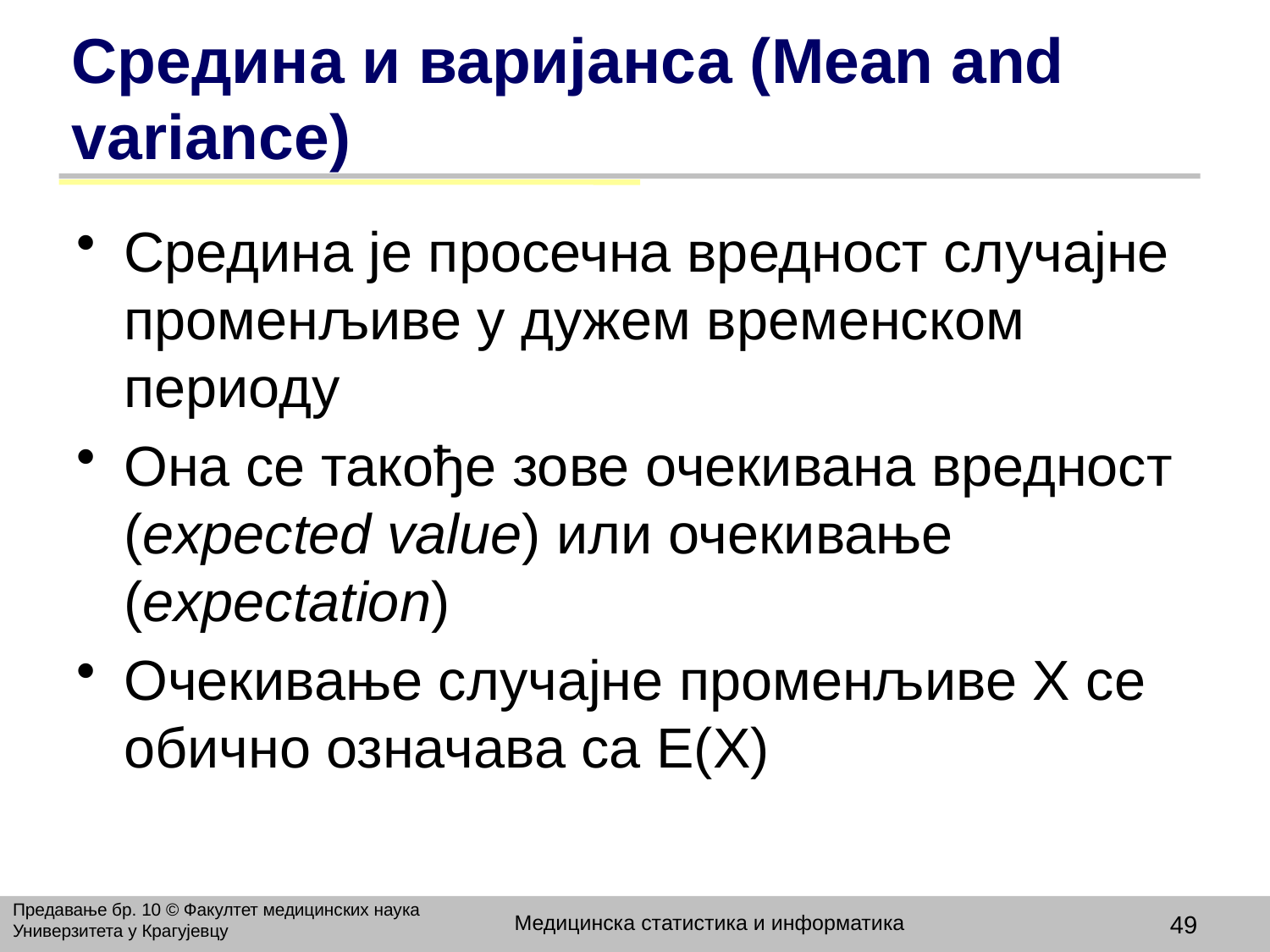

# Средина и варијанса (Мean and variance)
Средина је просечна вредност случајне променљиве у дужем временском периоду
Она се такође зове очекивана вредност (expected value) или очекивање (expectation)
Очекивање случајне променљиве X се обично означава са Е(X)
Предавање бр. 10 © Факултет медицинских наука Универзитета у Крагујевцу
Медицинска статистика и информатика
49